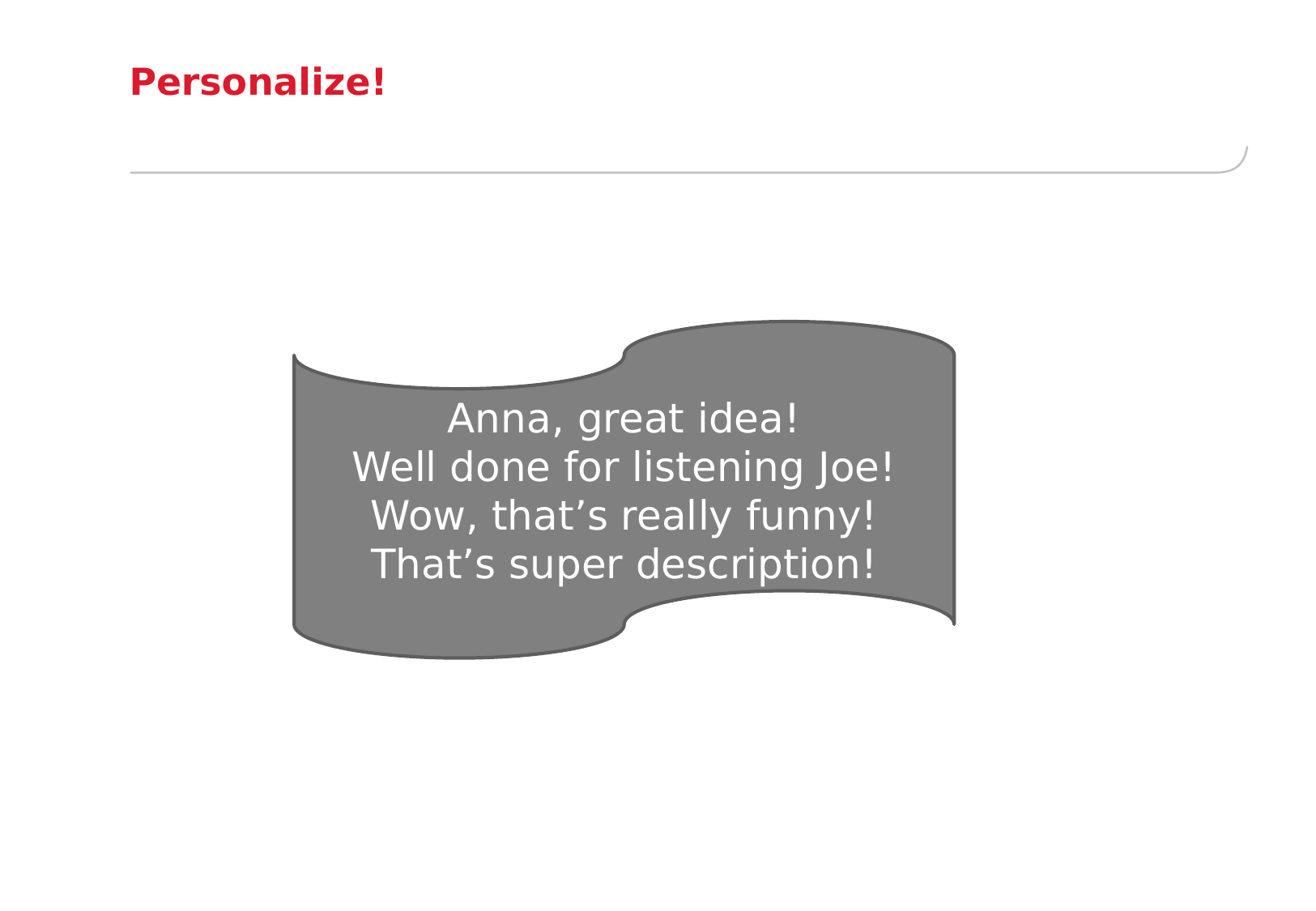

# Personalize!

Anna, great idea!
Well done for listening Joe!
Wow, that’s really funny!
That’s super description!